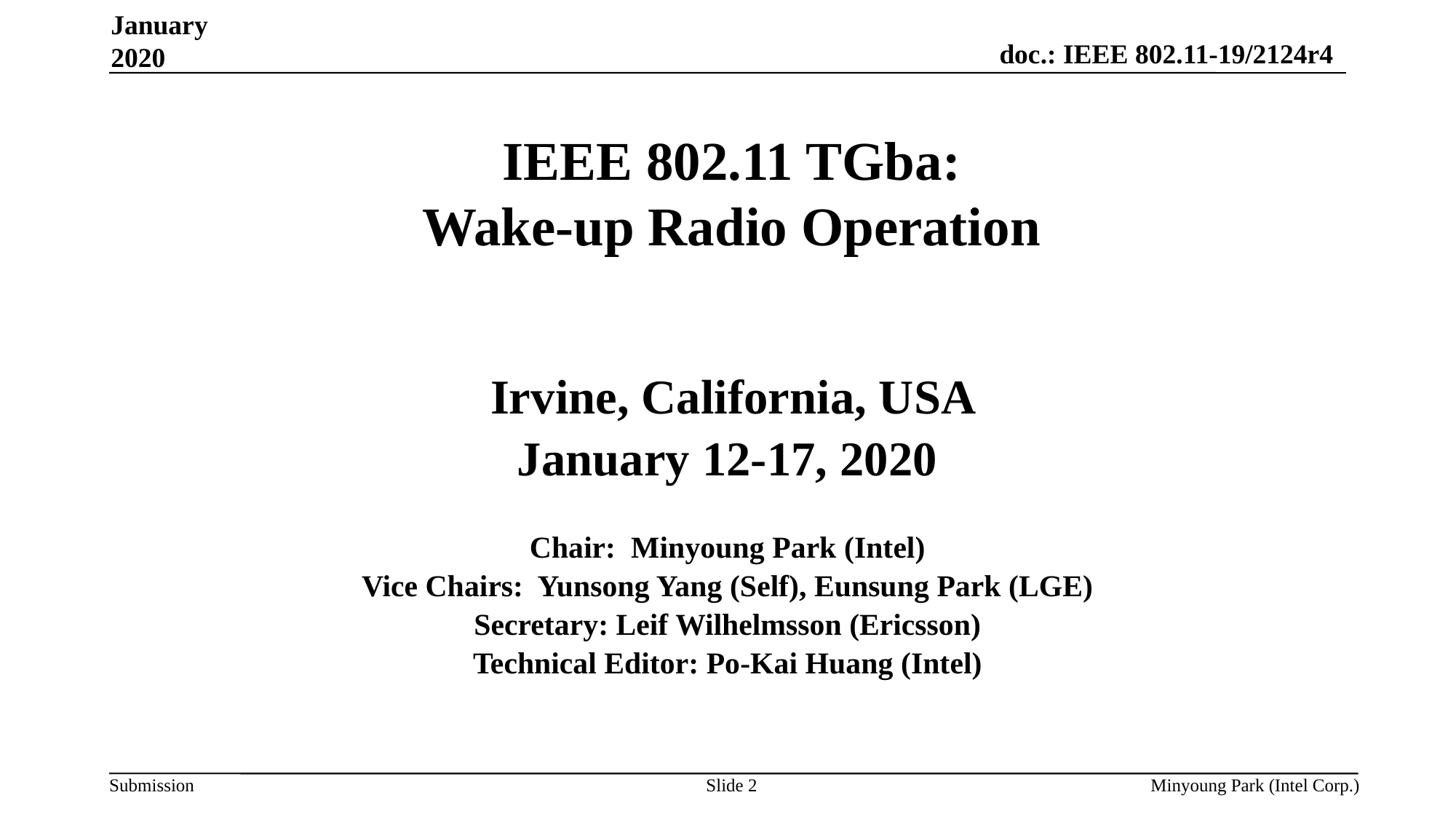

January 2020
# IEEE 802.11 TGba: Wake-up Radio Operation

 Irvine, California, USA
January 12-17, 2020

Chair:  Minyoung Park (Intel)
Vice Chairs:  Yunsong Yang (Self), Eunsung Park (LGE)
Secretary: Leif Wilhelmsson (Ericsson)
Technical Editor: Po-Kai Huang (Intel)
Slide 2
Minyoung Park (Intel Corp.)